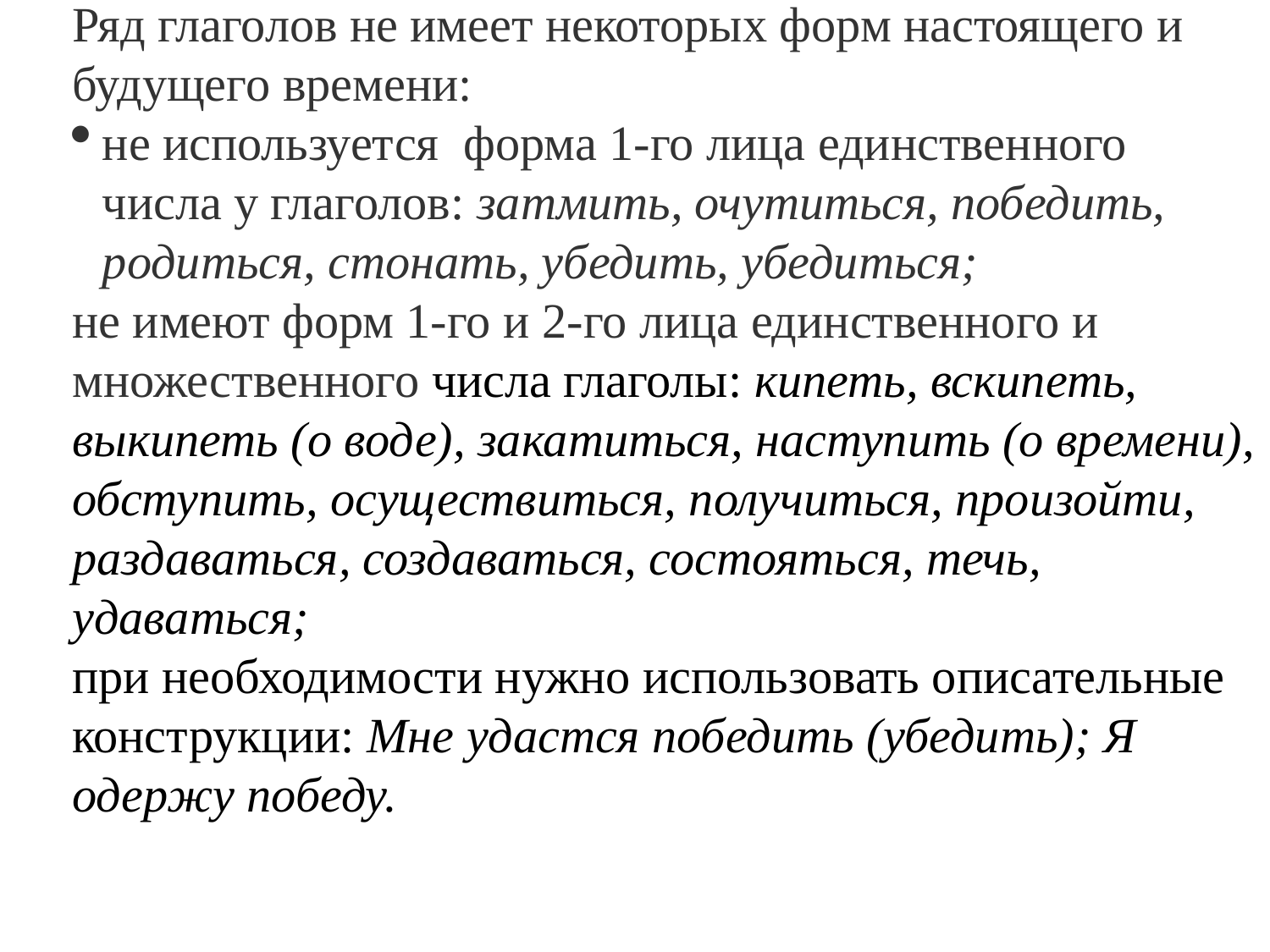

Ряд глаголов не имеет некоторых форм настоящего и будущего времени:
не используется  форма 1-го лица единственного числа у глаголов: затмить, очутиться, победить, родиться, стонать, убедить, убедиться;
не имеют форм 1-го и 2-го лица единственного и множественного числа глаголы: кипеть, вскипеть, выкипеть (о воде), закатиться, наступить (о времени), обступить, осуществиться, получиться, произойти, раздаваться, создаваться, состояться, течь, удаваться;
при необходимости нужно использовать описательные конструкции: Мне удастся победить (убедить); Я одержу победу.